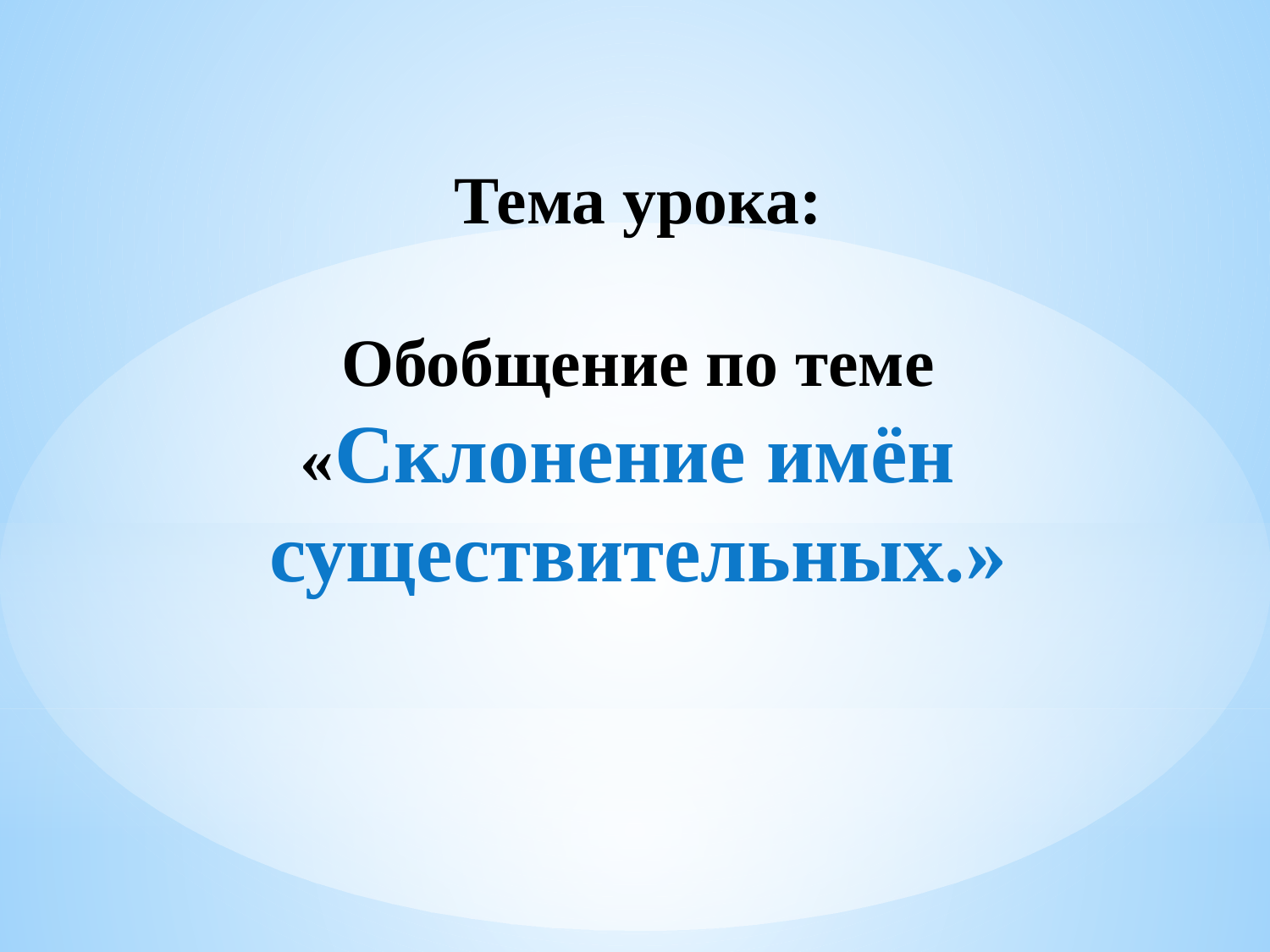

# Тема урока: Обобщение по теме  «Склонение имён  существительных.»